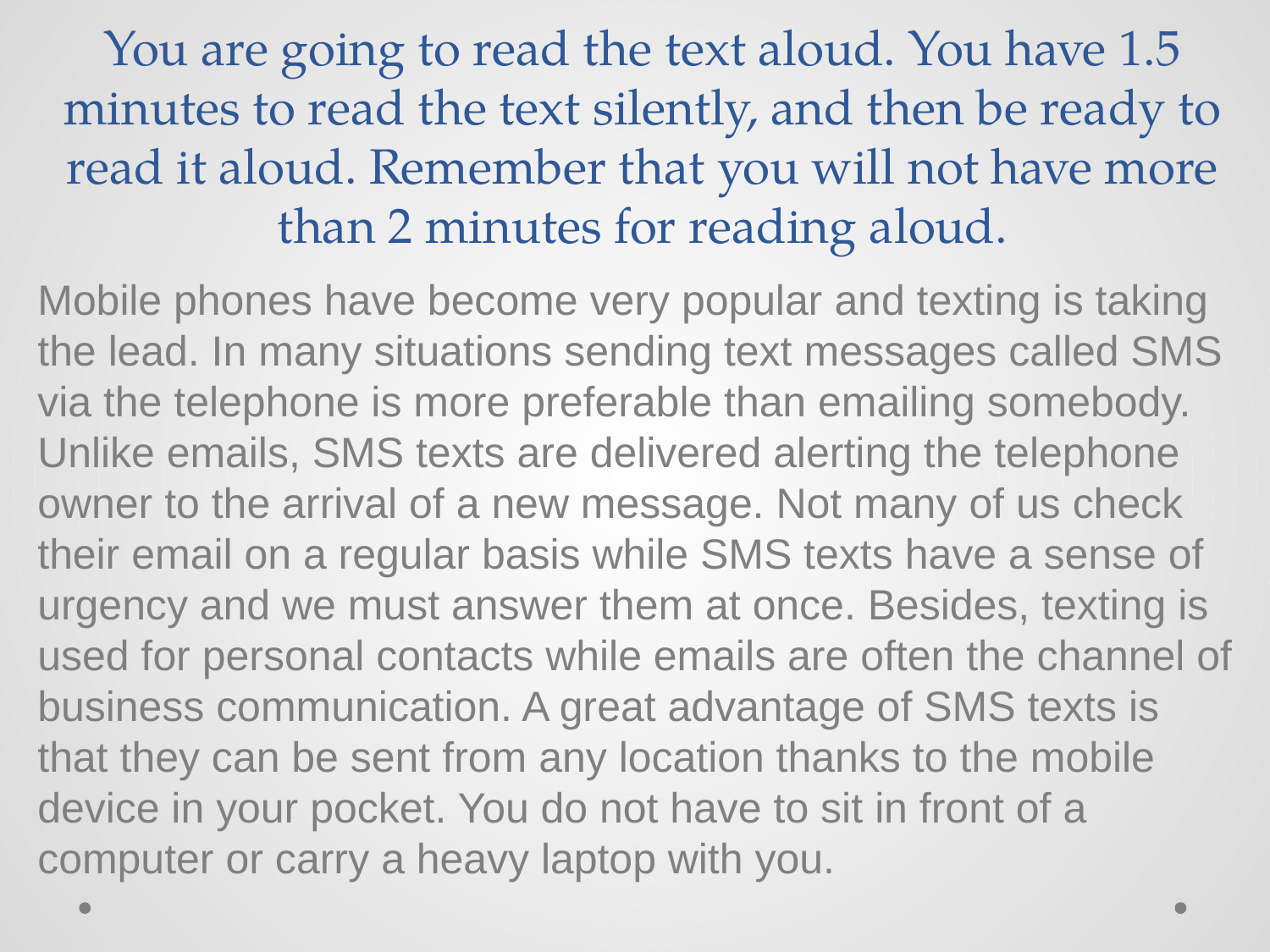

# You are going to read the text aloud. You have 1.5 minutes to read the text silently, and then be ready to read it aloud. Remember that you will not have more than 2 minutes for reading aloud.
Mobile phones have become very popular and texting is taking the lead. In many situations sending text messages called SMS via the telephone is more preferable than emailing somebody. Unlike emails, SMS texts are delivered alerting the telephone owner to the arrival of a new message. Not many of us check their email on a regular basis while SMS texts have a sense of urgency and we must answer them at once. Besides, texting is used for personal contacts while emails are often the channel of business communication. A great advantage of SMS texts is that they can be sent from any location thanks to the mobile device in your pocket. You do not have to sit in front of a computer or carry a heavy laptop with you.